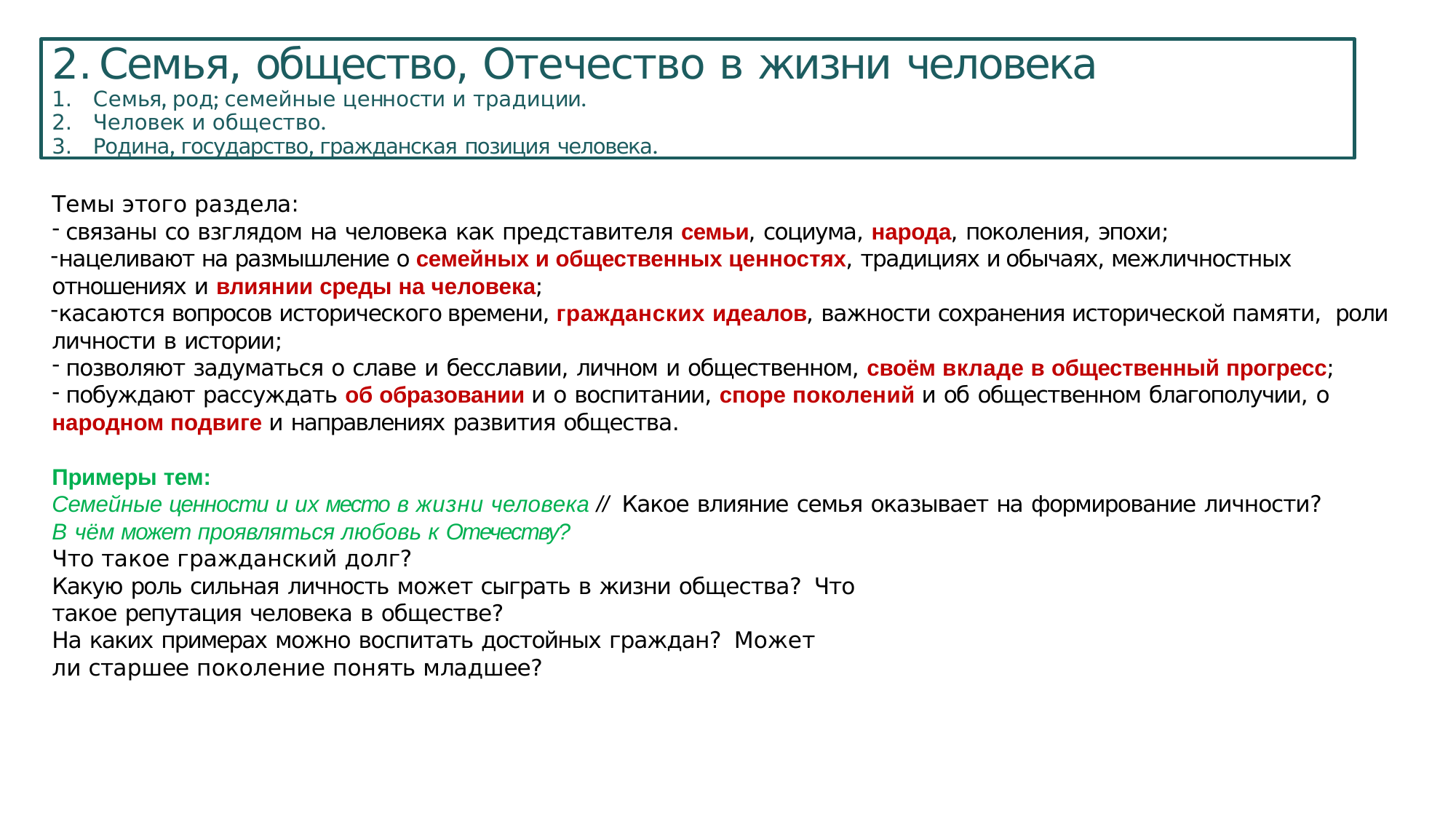

Семья, общество, Отечество в жизни человека
Семья, род; семейные ценности и традиции.
Человек и общество.
Родина, государство, гражданская позиция человека.
Темы этого раздела:
связаны со взглядом на человека как представителя семьи, социума, народа, поколения, эпохи;
нацеливают на размышление о семейных и общественных ценностях, традициях и обычаях, межличностных  отношениях и влиянии среды на человека;
касаются вопросов исторического времени, гражданских идеалов, важности сохранения исторической памяти,  роли личности в истории;
позволяют задуматься о славе и бесславии, личном и общественном, своём вкладе в общественный прогресс;
побуждают рассуждать об образовании и о воспитании, споре поколений и об общественном благополучии, о
народном подвиге и направлениях развития общества.

Примеры тем:
Семейные ценности и их место в жизни человека // Какое влияние семья оказывает на формирование личности?
В чём может проявляться любовь к Отечеству?
Что такое гражданский долг?
Какую роль сильная личность может сыграть в жизни общества?  Что такое репутация человека в обществе?
На каких примерах можно воспитать достойных граждан?  Может ли старшее поколение понять младшее?